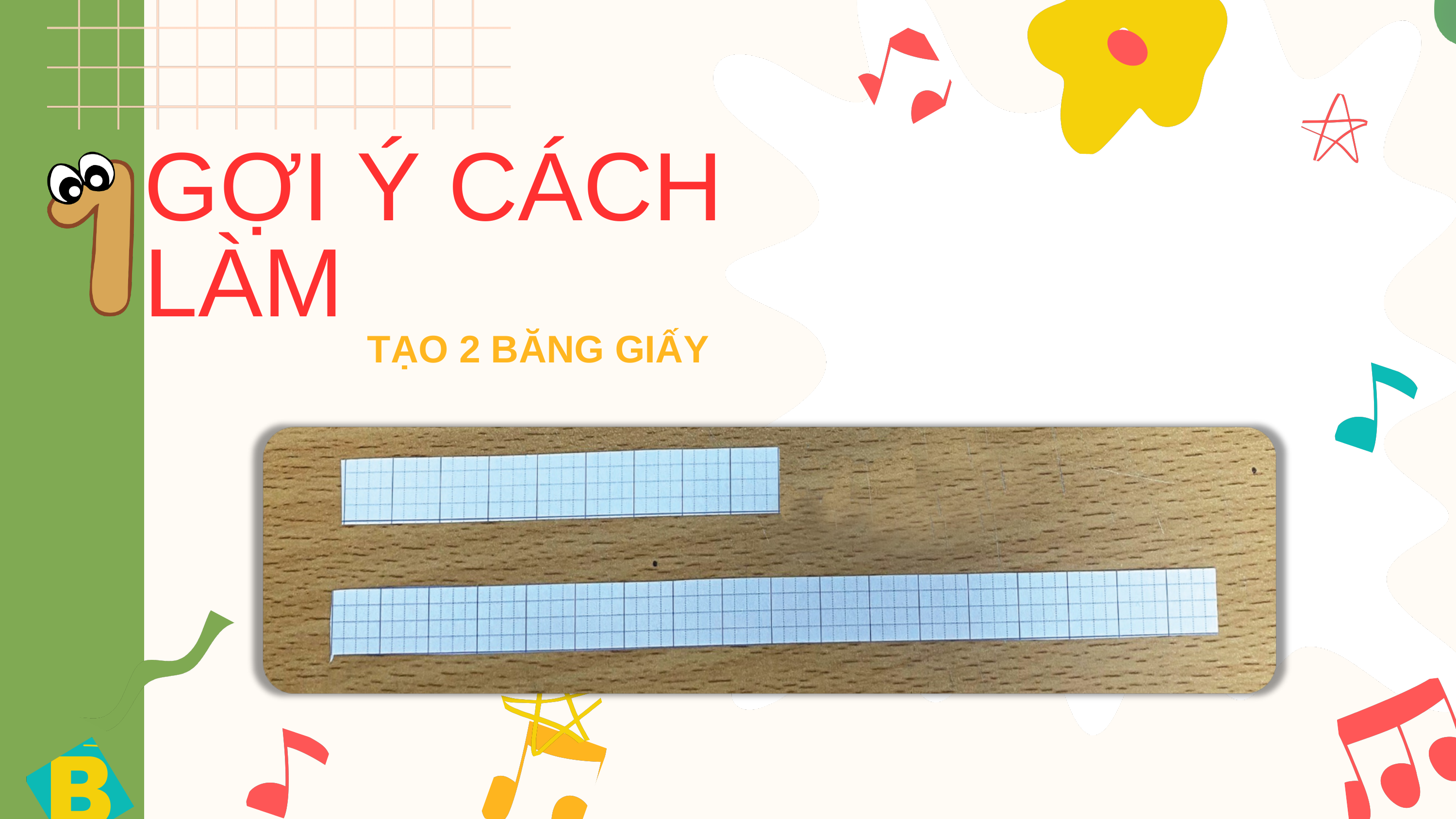

GỢI Ý CÁCH LÀM

TẠO 2 BĂNG GIẤY